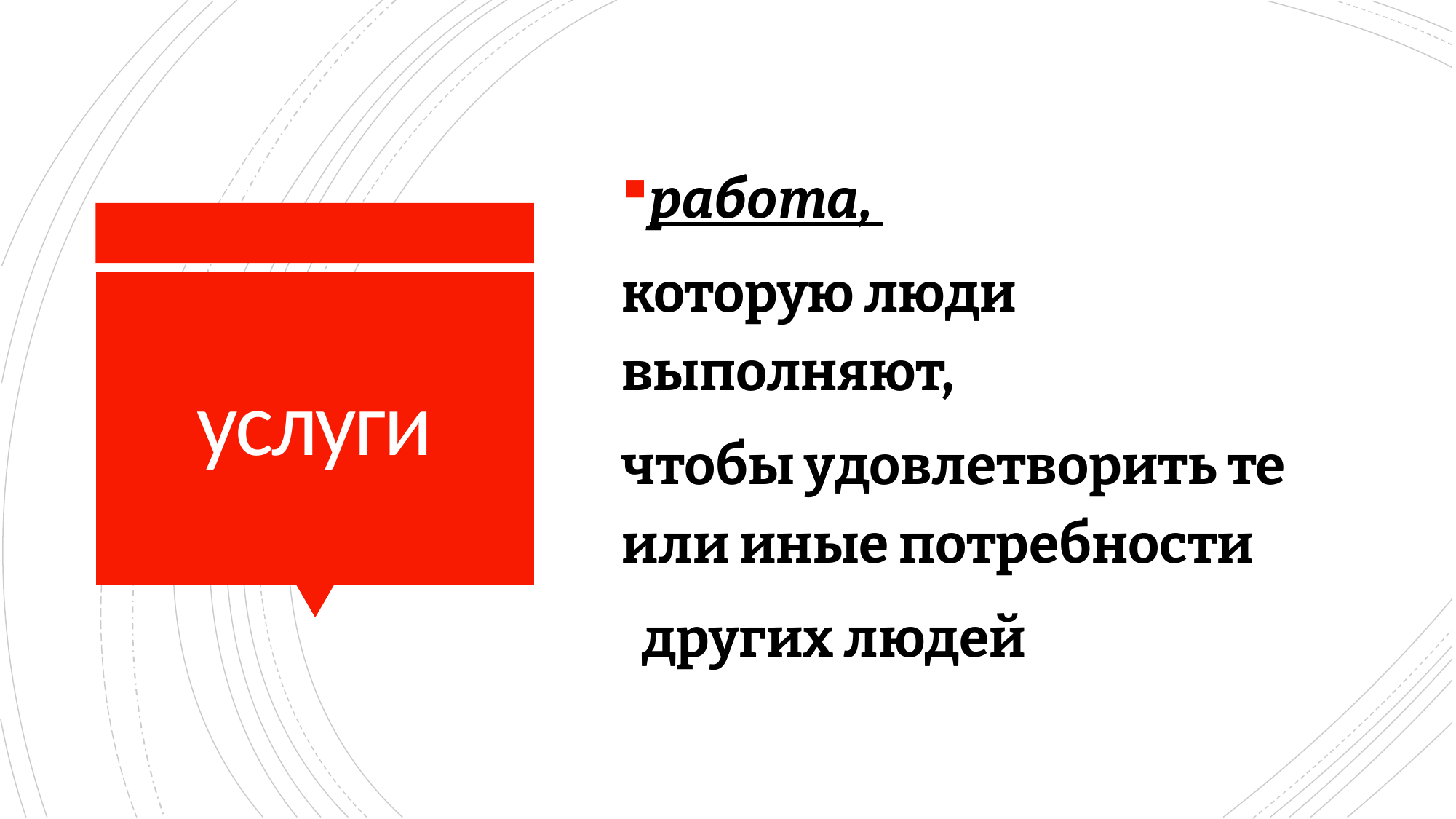

работа,
которую люди выполняют,
чтобы удовлетворить те или иные потребности
  других людей
# услуги